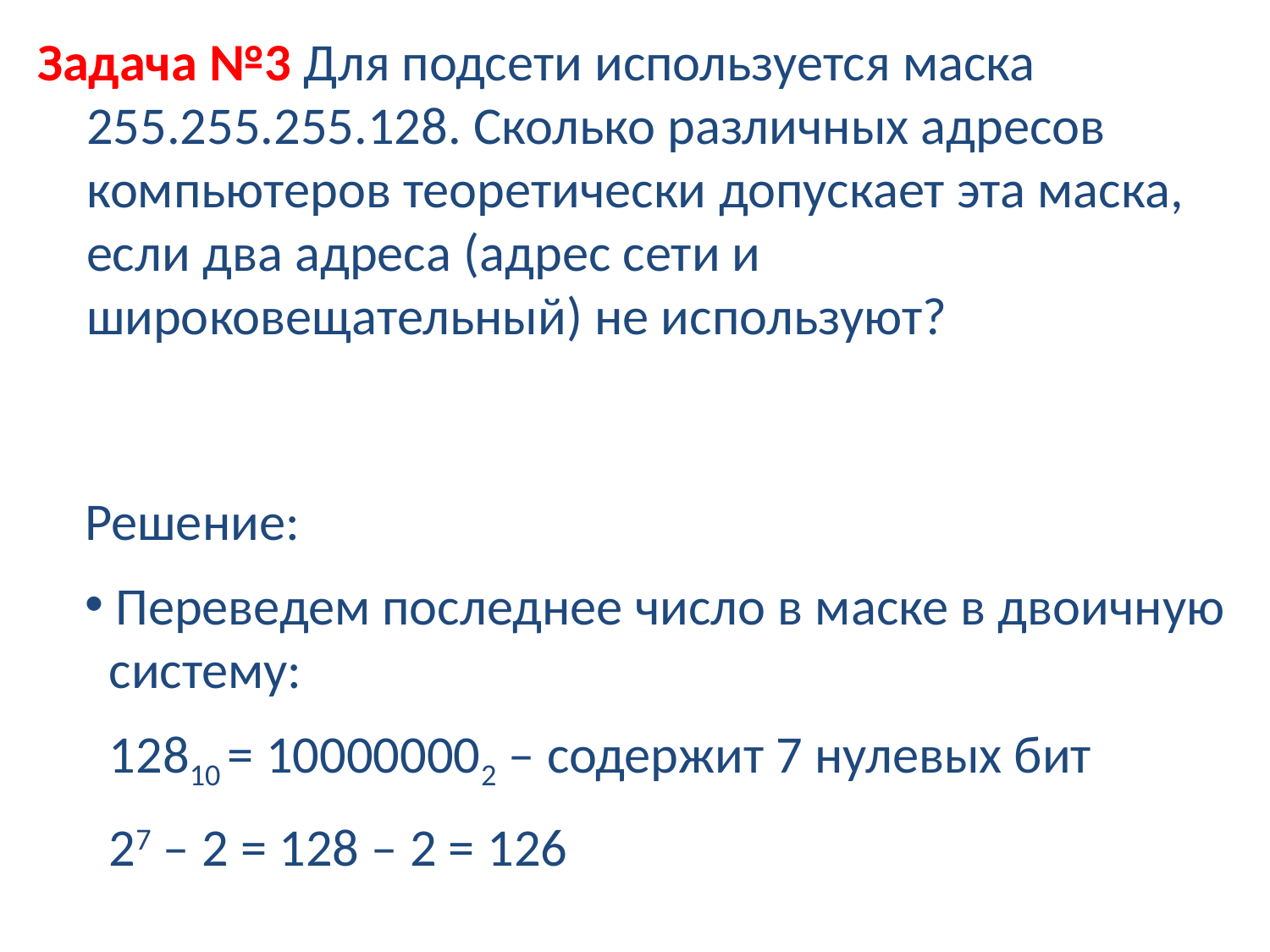

Задача №3 Для подсети используется маска 255.255.255.128. Сколько различных адресов компьютеров теоретически допускает эта маска, если два адреса (адрес сети и широковещательный) не используют?
Решение:
 Переведем последнее число в маске в двоичную
  систему:
  12810 = 100000002 – содержит 7 нулевых бит
  27 – 2 = 128 – 2 = 126